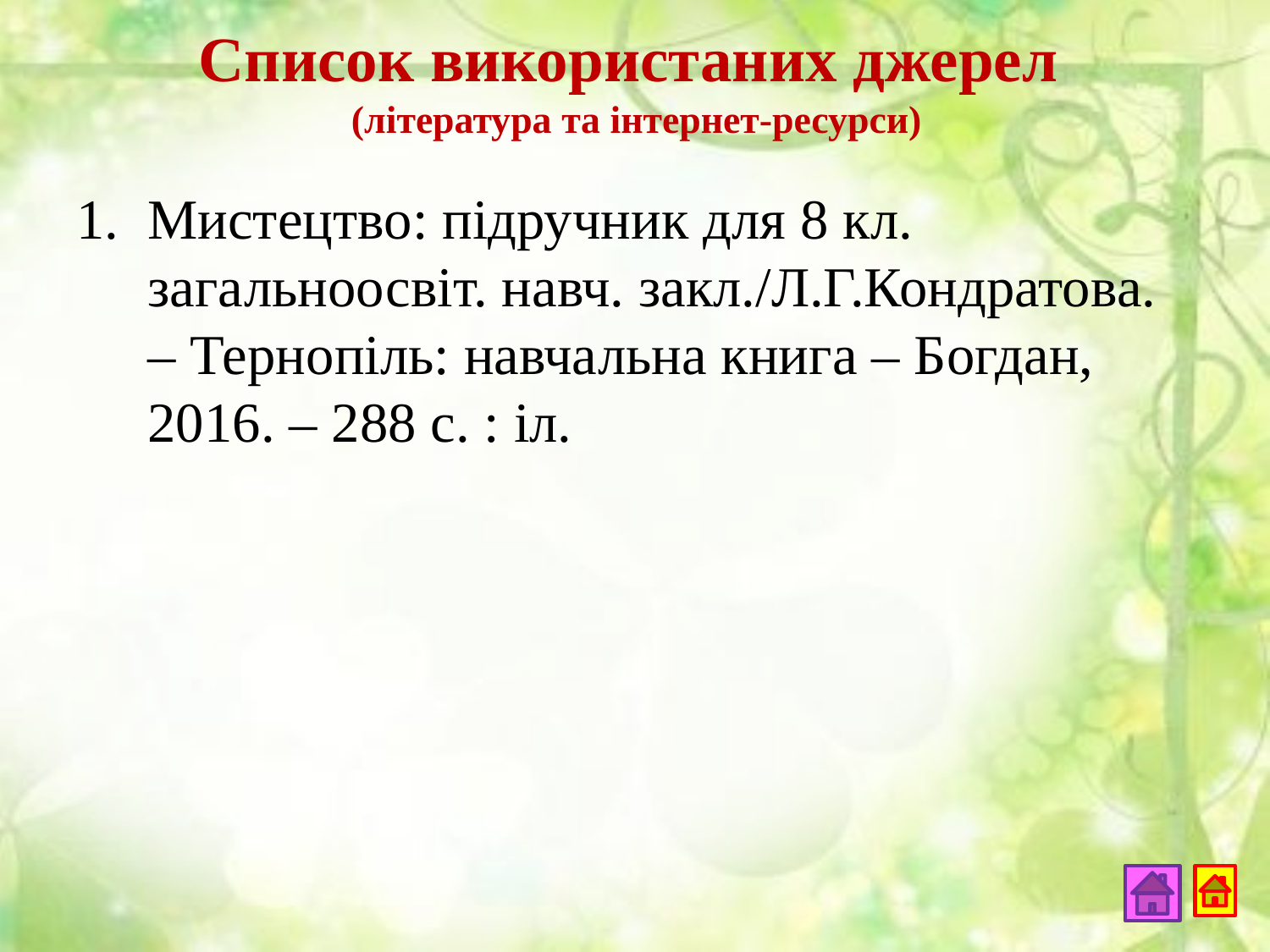

# Список використаних джерел (література та інтернет-ресурси)
Мистецтво: підручник для 8 кл. загальноосвіт. навч. закл./Л.Г.Кондратова. – Тернопіль: навчальна книга – Богдан, 2016. – 288 с. : іл.